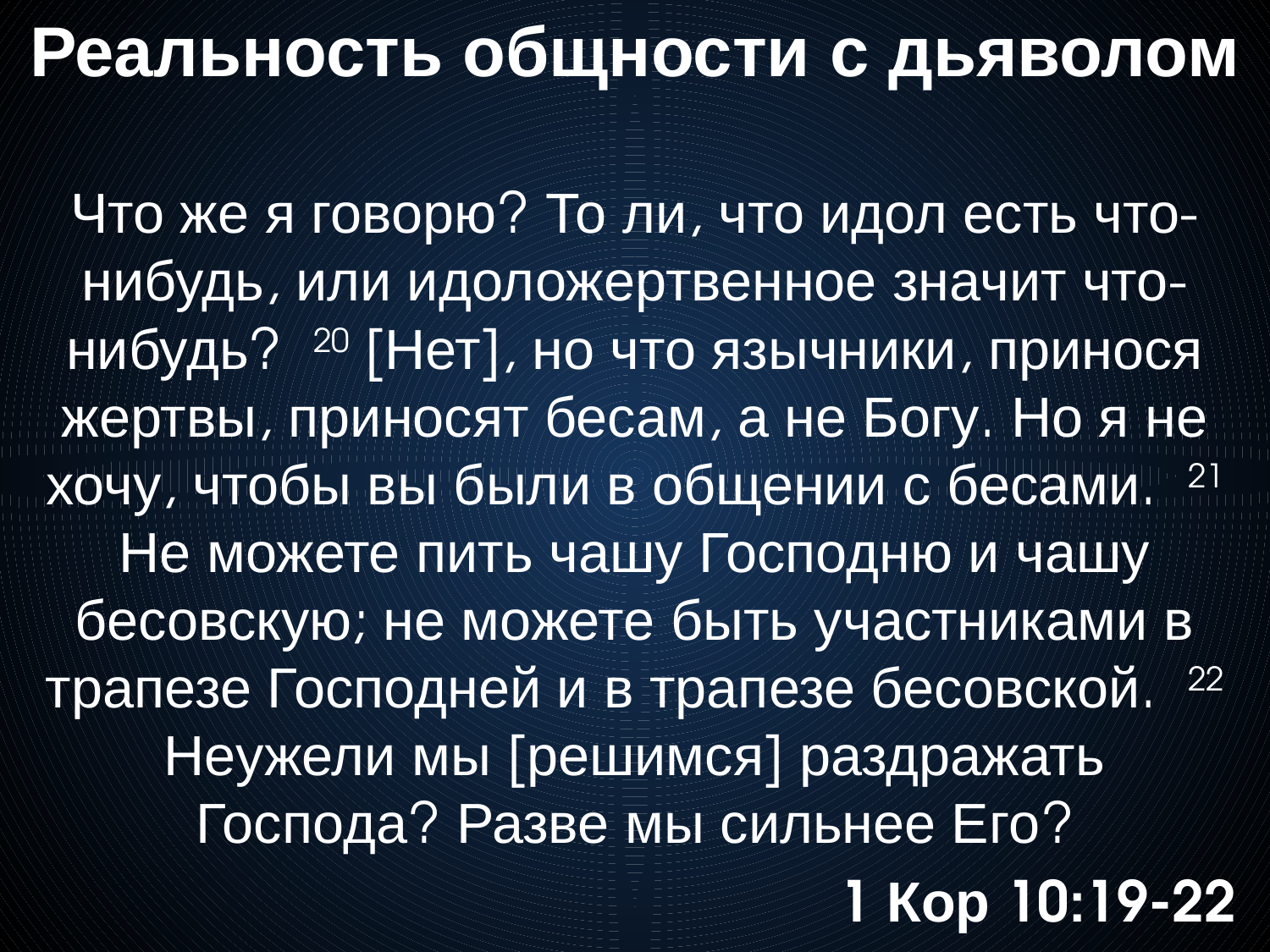

# Реальность общности с дьяволом
Что же я говорю? То ли, что идол есть что-нибудь, или идоложертвенное значит что-нибудь?  20 [Нет], но что язычники, принося жертвы, приносят бесам, а не Богу. Но я не хочу, чтобы вы были в общении с бесами.  21 Не можете пить чашу Господню и чашу бесовскую; не можете быть участниками в трапезе Господней и в трапезе бесовской.  22 Неужели мы [решимся] раздражать Господа? Разве мы сильнее Его?
1 Кор 10:19-22